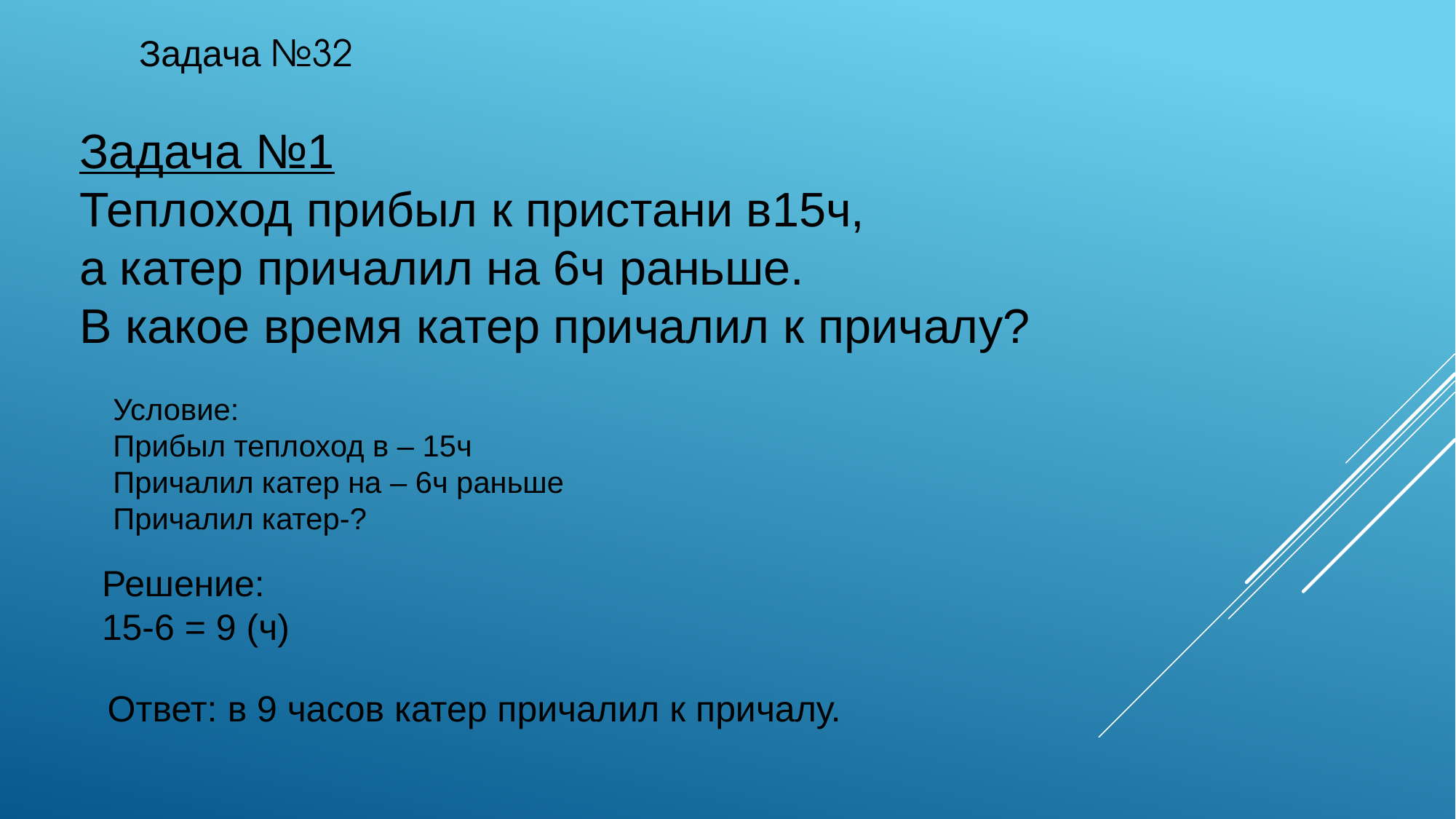

Задача №32
Задача №1
Теплоход прибыл к пристани в15ч,
а катер причалил на 6ч раньше.
В какое время катер причалил к причалу?
Условие:
Прибыл теплоход в – 15ч
Причалил катер на – 6ч раньше
Причалил катер-?
Решение:
15-6 = 9 (ч)
Ответ: в 9 часов катер причалил к причалу.